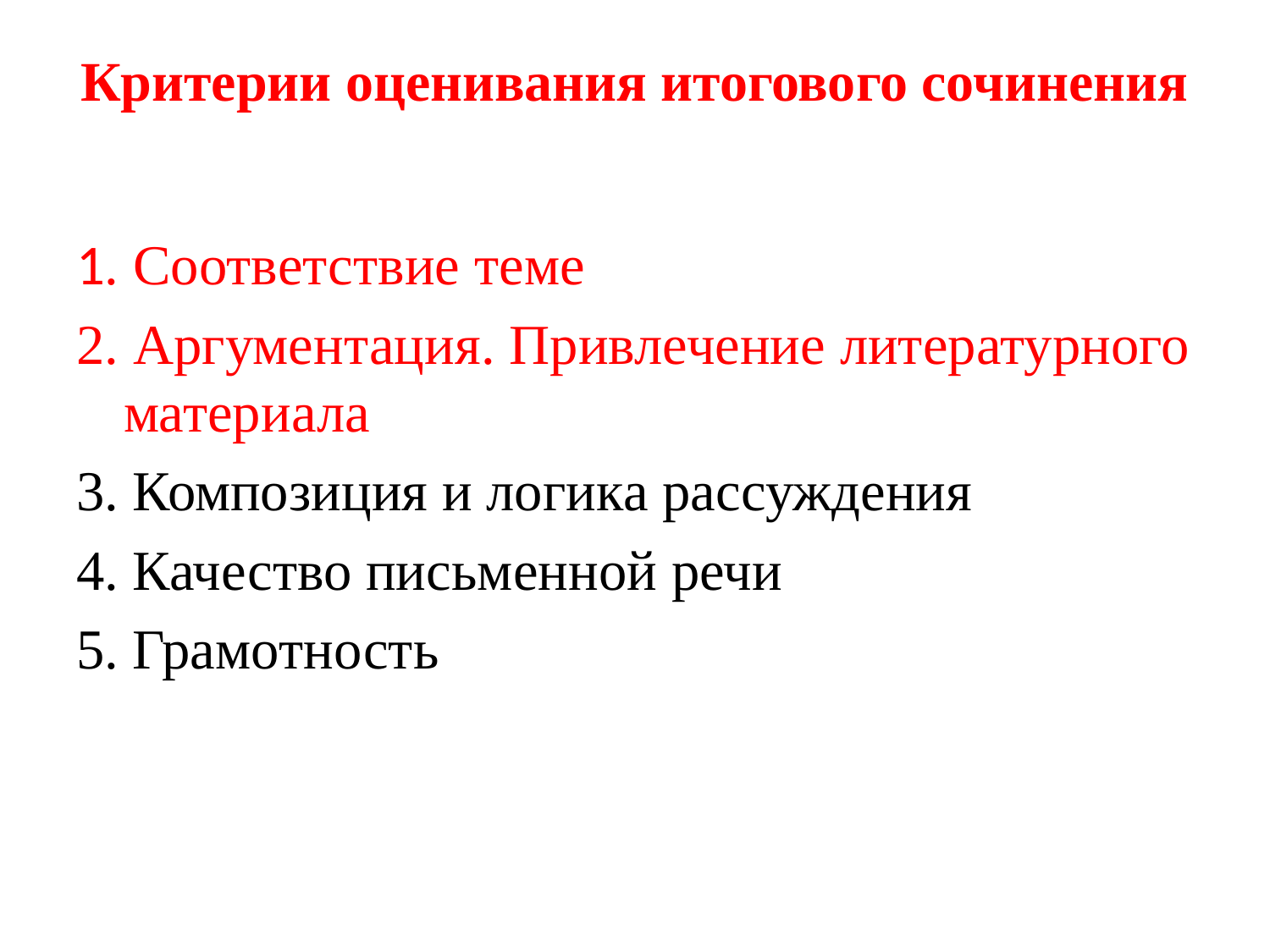

# Критерии оценивания итогового сочинения
1. Соответствие теме
2. Аргументация. Привлечение литературного материала
3. Композиция и логика рассуждения
4. Качество письменной речи
5. Грамотность